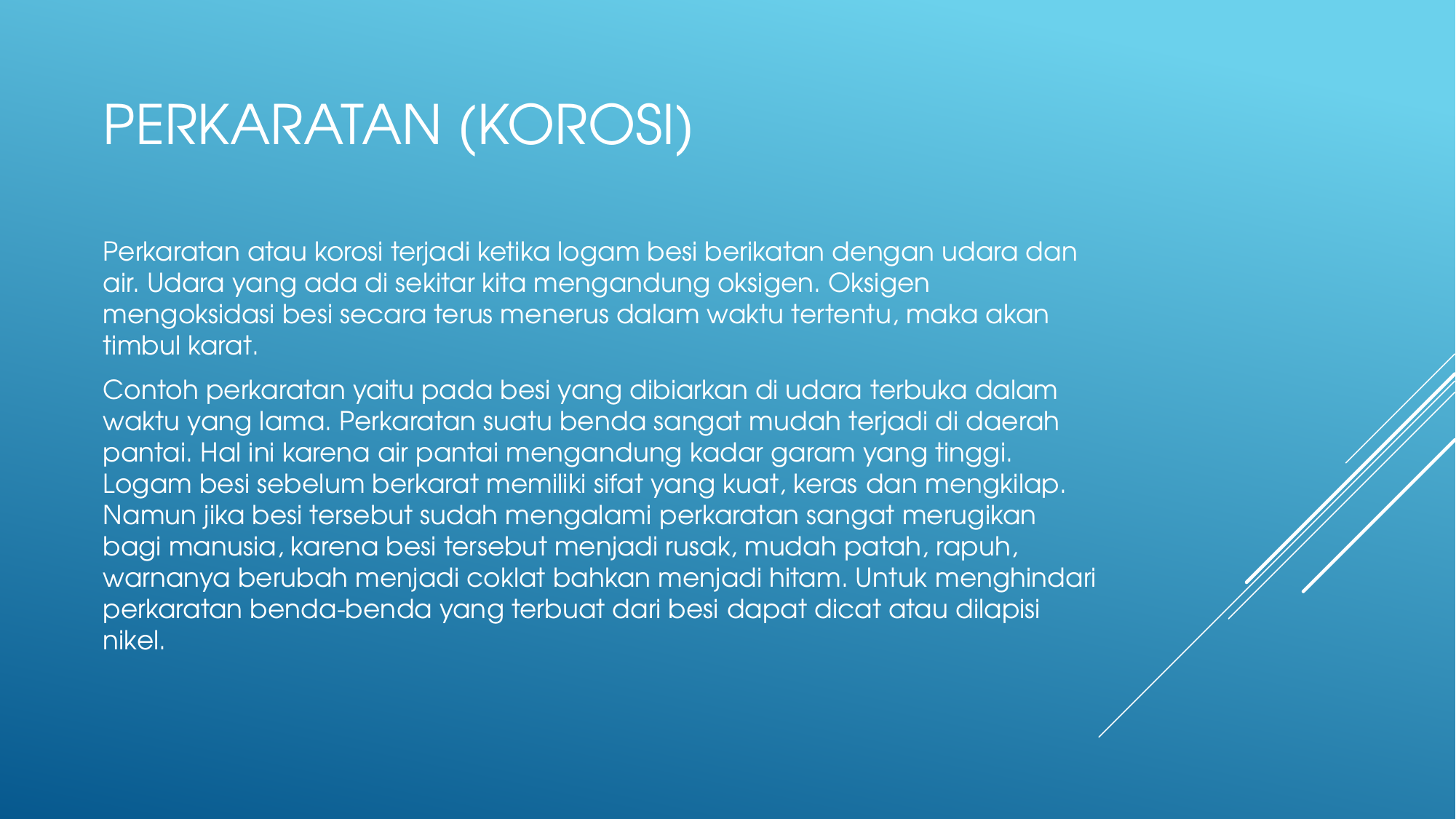

# Perkaratan (Korosi)
Perkaratan atau korosi terjadi ketika logam besi berikatan dengan udara dan air. Udara yang ada di sekitar kita mengandung oksigen. Oksigen mengoksidasi besi secara terus menerus dalam waktu tertentu, maka akan timbul karat.
Contoh perkaratan yaitu pada besi yang dibiarkan di udara terbuka dalam waktu yang lama. Perkaratan suatu benda sangat mudah terjadi di daerah pantai. Hal ini karena air pantai mengandung kadar garam yang tinggi. Logam besi sebelum berkarat memiliki sifat yang kuat, keras dan mengkilap. Namun jika besi tersebut sudah mengalami perkaratan sangat merugikan bagi manusia, karena besi tersebut menjadi rusak, mudah patah, rapuh, warnanya berubah menjadi coklat bahkan menjadi hitam. Untuk menghindari perkaratan benda-benda yang terbuat dari besi dapat dicat atau dilapisi nikel.